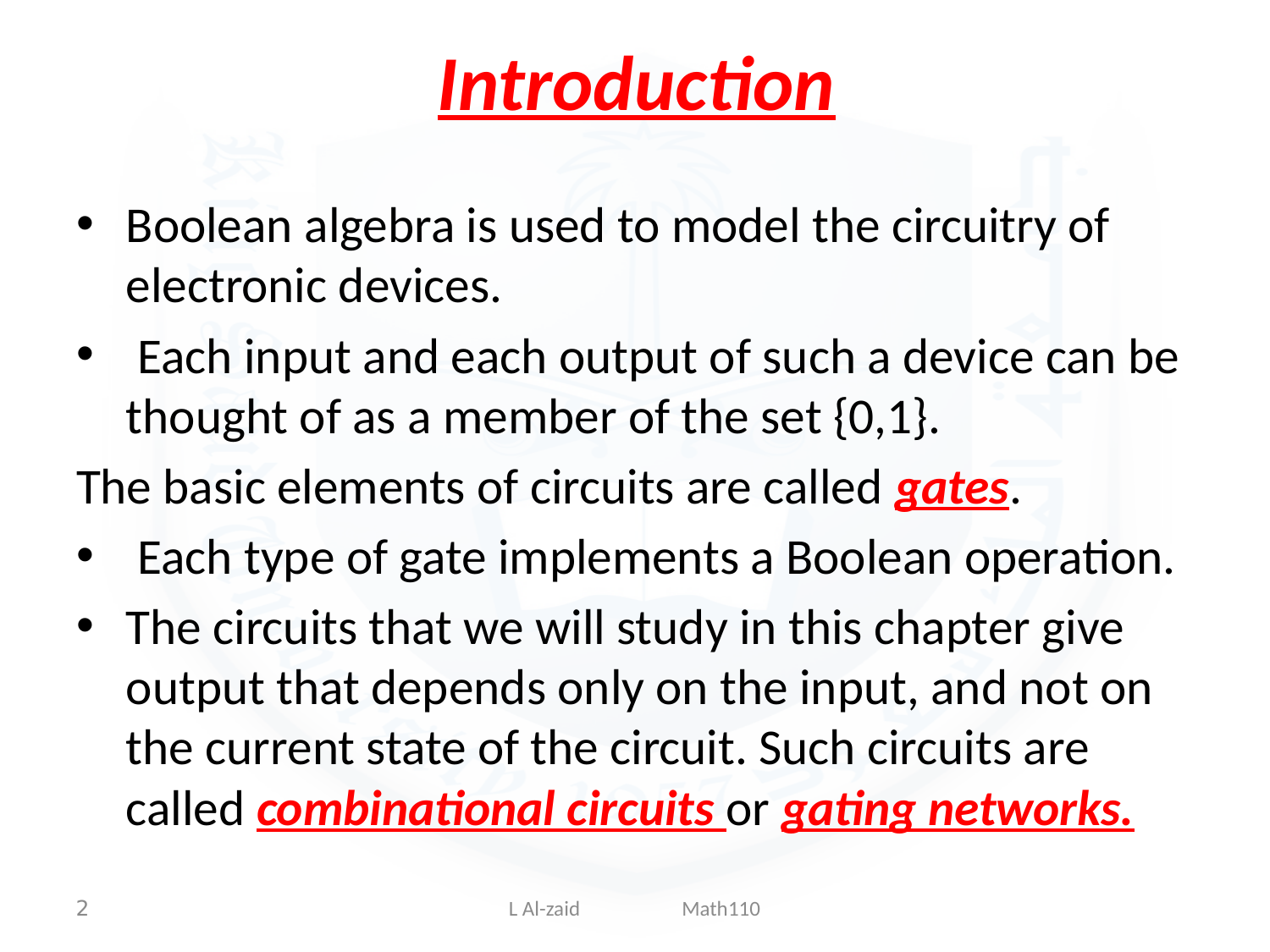

# Introduction
Boolean algebra is used to model the circuitry of electronic devices.
 Each input and each output of such a device can be thought of as a member of the set {0,1}.
The basic elements of circuits are called gates.
 Each type of gate implements a Boolean operation.
The circuits that we will study in this chapter give output that depends only on the input, and not on the current state of the circuit. Such circuits are called combinational circuits or gating networks.
2
L Al-zaid                     Math110